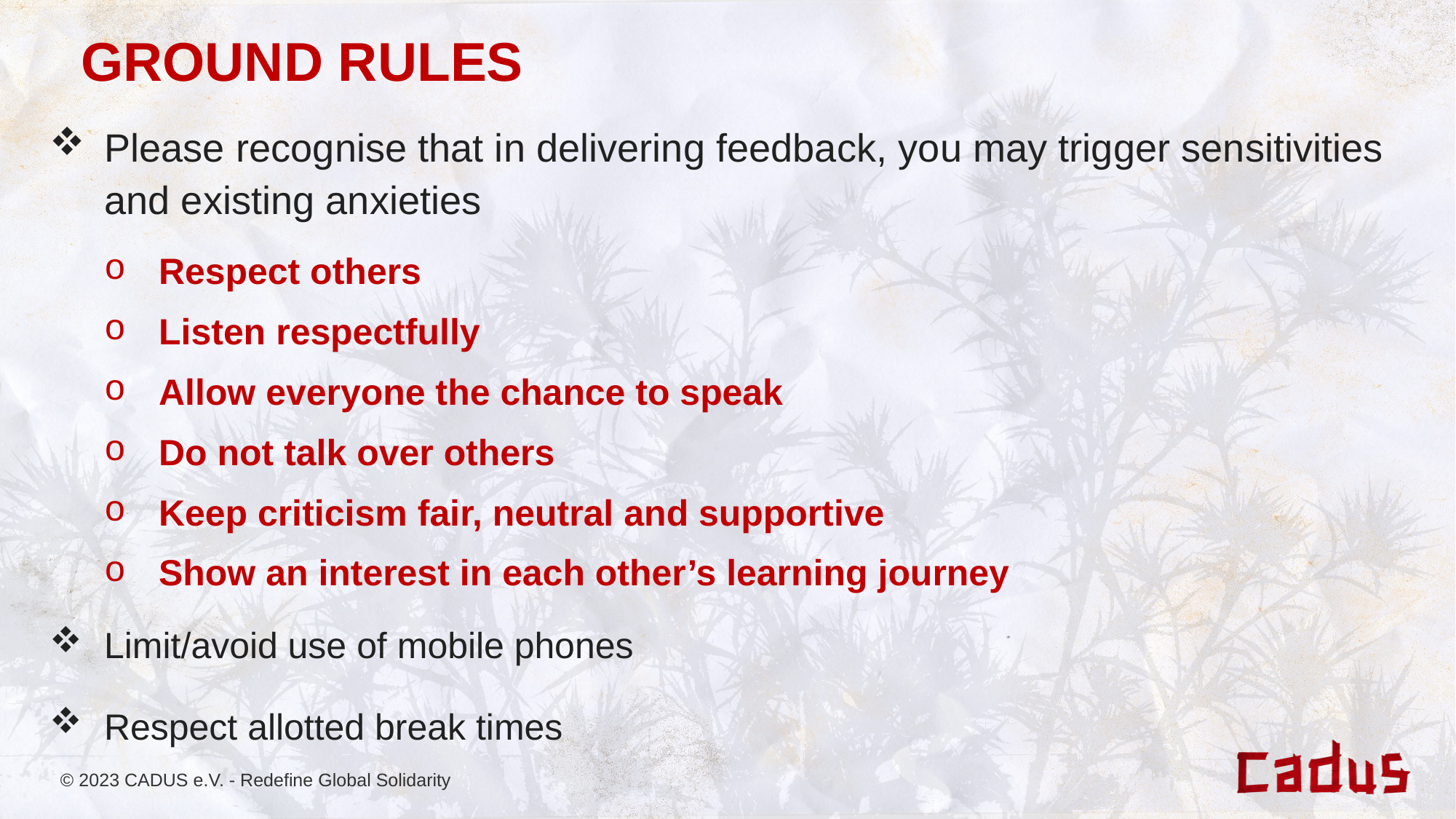

GROUND RULES
Please recognise that in delivering feedback, you may trigger sensitivities and existing anxieties
Respect others
Listen respectfully
Allow everyone the chance to speak
Do not talk over others
Keep criticism fair, neutral and supportive
Show an interest in each other’s learning journey
Limit/avoid use of mobile phones
Respect allotted break times